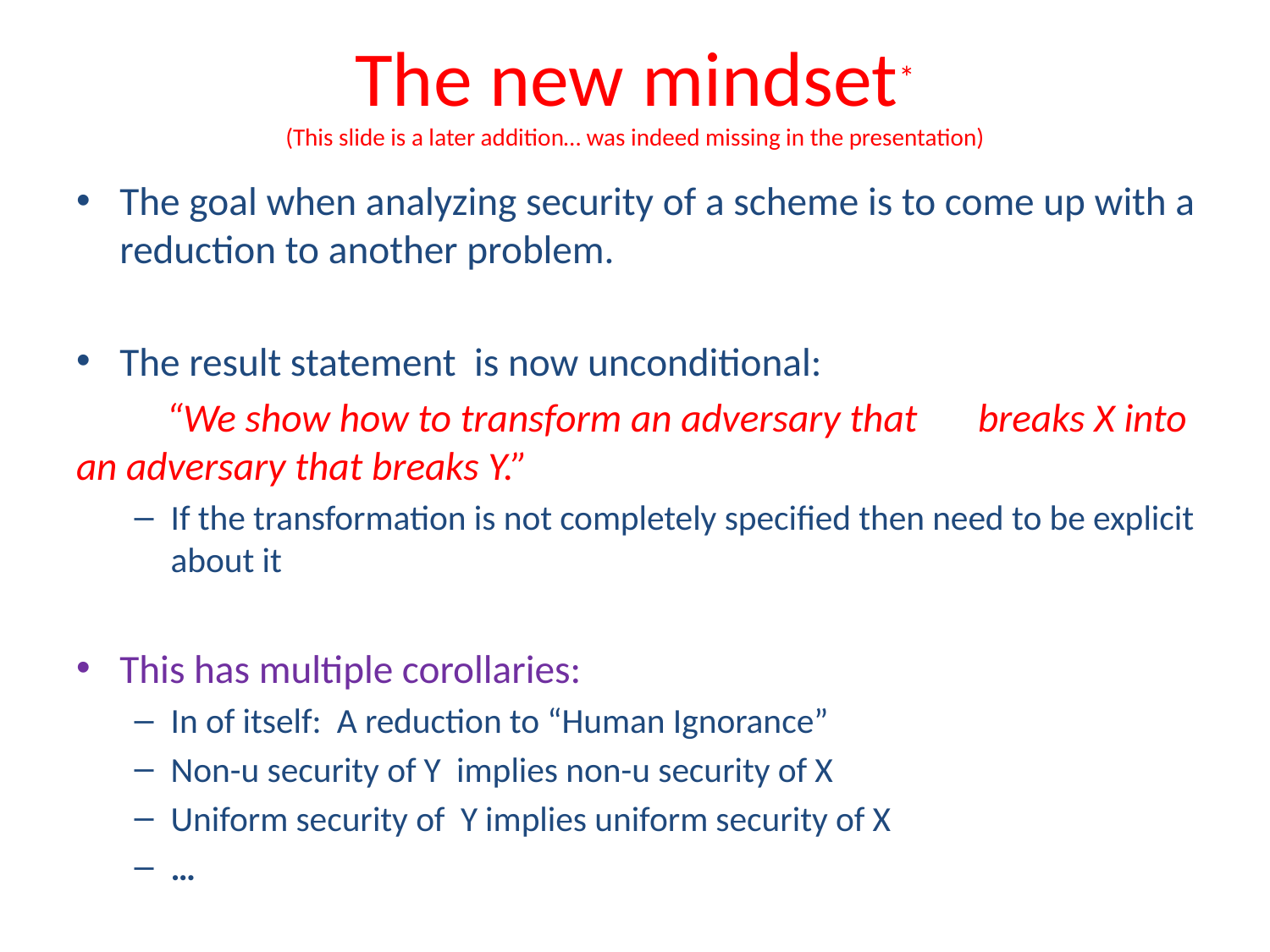

# The new mindset* (This slide is a later addition… was indeed missing in the presentation)
The goal when analyzing security of a scheme is to come up with a reduction to another problem.

The result statement  is now unconditional:
   	“We show how to transform an adversary that    	breaks X into an adversary that breaks Y.”
If the transformation is not completely specified then need to be explicit about it

This has multiple corollaries:
In of itself:  A reduction to “Human Ignorance”
Non-u security of Y  implies non-u security of X
Uniform security of  Y implies uniform security of X
…advice.
((In fact, the mindset is pretty old… was around in the 80’s )